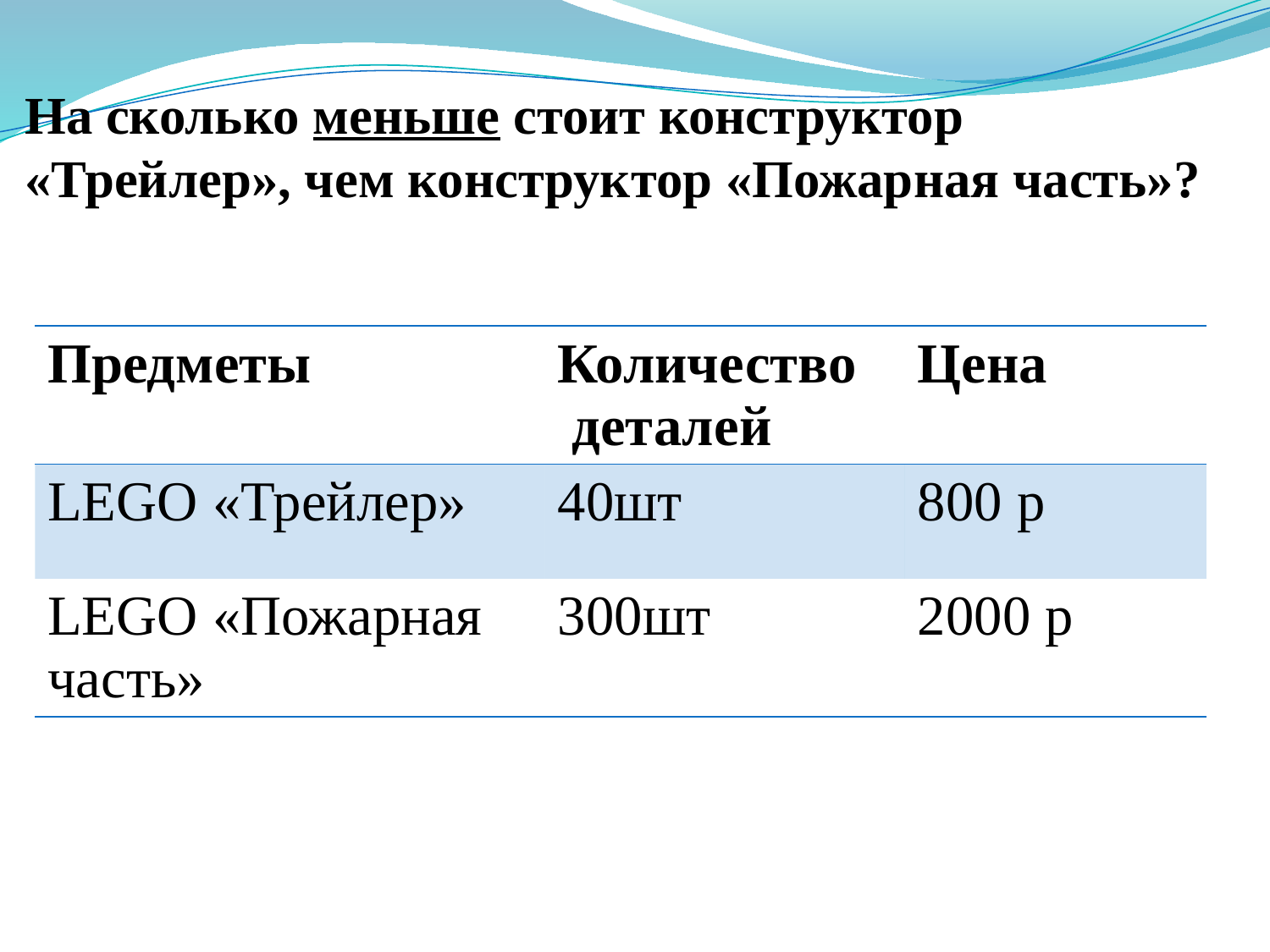

# На сколько меньше стоит конструктор «Трейлер», чем конструктор «Пожарная часть»?
| Предметы | Количество деталей | Цена |
| --- | --- | --- |
| LEGO «Трейлер» | 40шт | 800 р |
| LEGO «Пожарная часть» | 300шт | 2000 р |